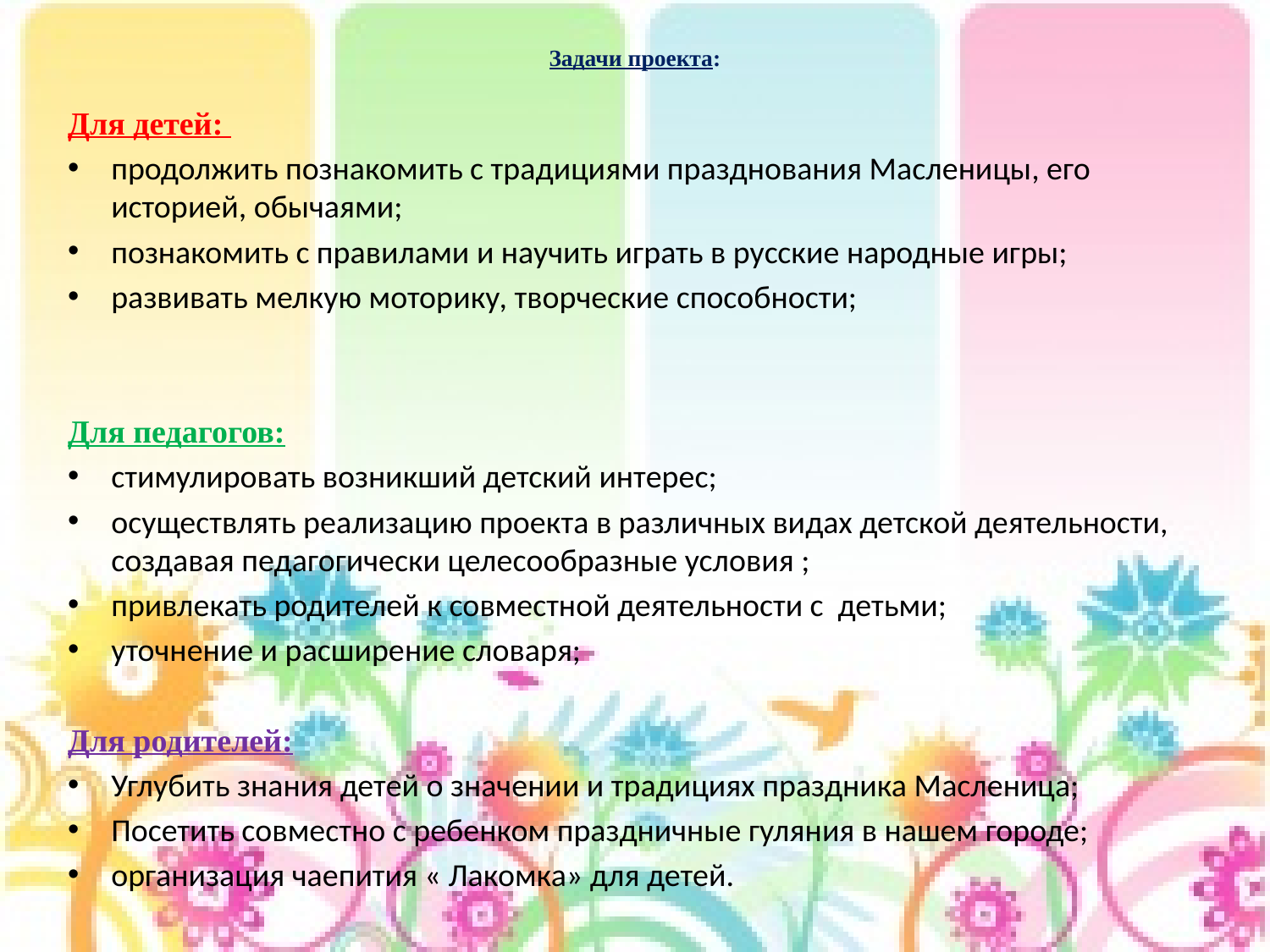

# Задачи проекта:
Для детей:
продолжить познакомить с традициями празднования Масленицы, его историей, обычаями;
познакомить с правилами и научить играть в русские народные игры;
развивать мелкую моторику, творческие способности;

Для педагогов:
стимулировать возникший детский интерес;
осуществлять реализацию проекта в различных видах детской деятельности,  создавая педагогически целесообразные условия ;
привлекать родителей к совместной деятельности с  детьми;
уточнение и расширение словаря;

Для родителей:
Углубить знания детей о значении и традициях праздника Масленица;
Посетить совместно с ребенком праздничные гуляния в нашем городе;
организация чаепития « Лакомка» для детей.